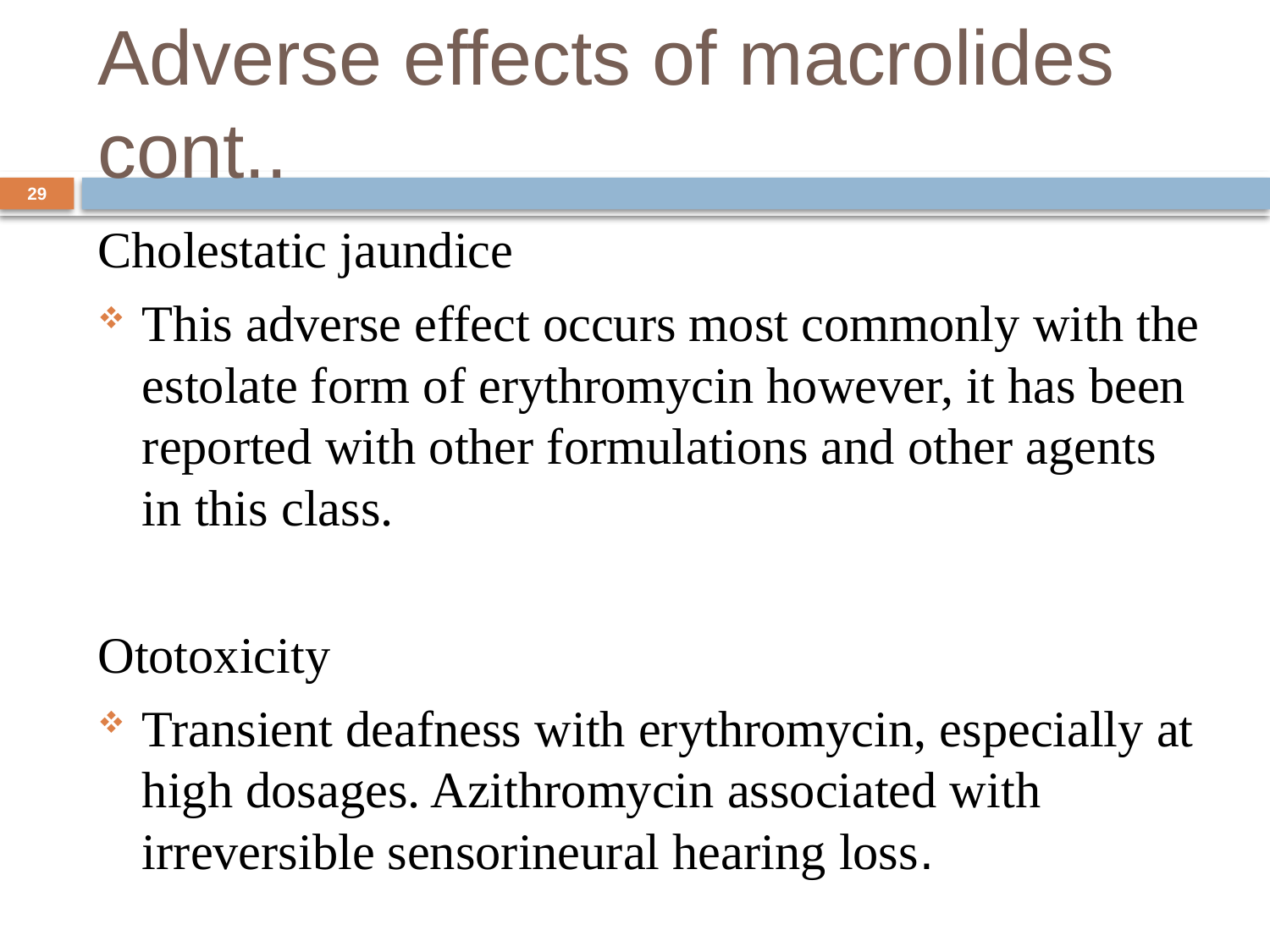

# Adverse effects of macrolides cont..
29
Cholestatic jaundice
This adverse effect occurs most commonly with the estolate form of erythromycin however, it has been reported with other formulations and other agents in this class.

Ototoxicity
Transient deafness with erythromycin, especially at high dosages. Azithromycin associated with irreversible sensorineural hearing loss.